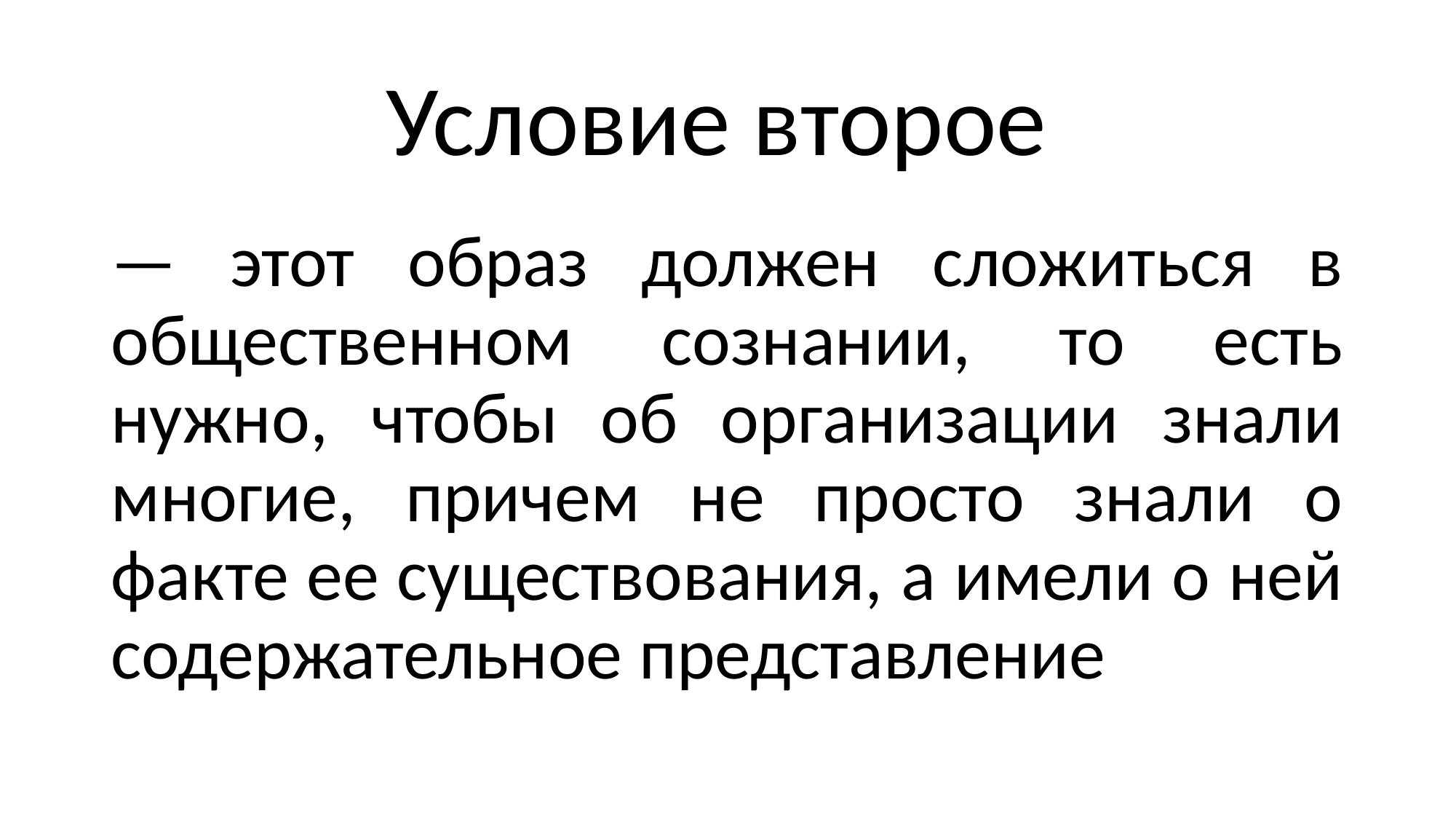

# Условие второе
— этот образ должен сложиться в общественном сознании, то есть нужно, чтобы об организации знали многие, причем не просто знали о факте ее существования, а имели о ней содержательное представление